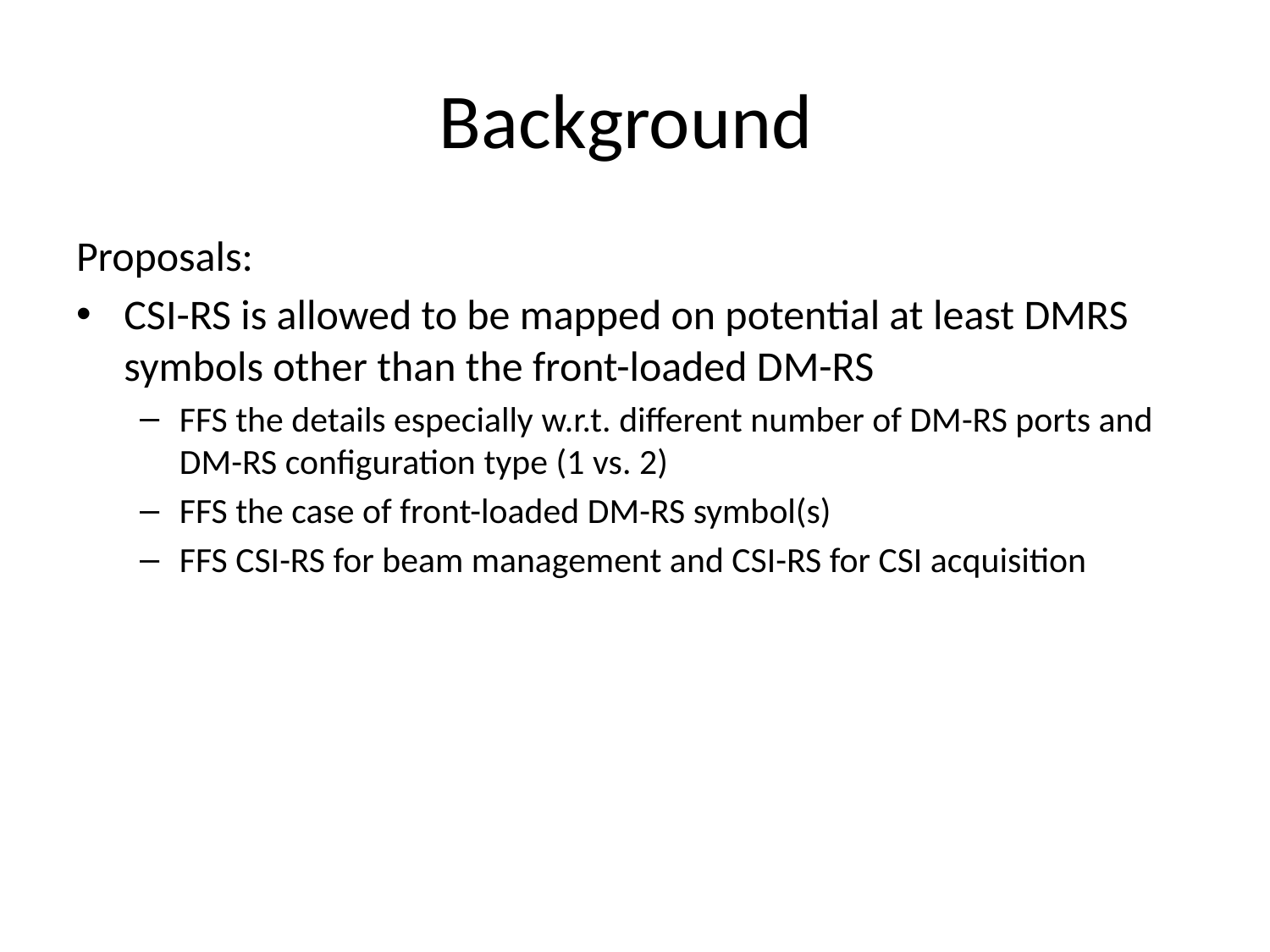

# Background
Proposals:
CSI-RS is allowed to be mapped on potential at least DMRS symbols other than the front-loaded DM-RS
FFS the details especially w.r.t. different number of DM-RS ports and DM-RS configuration type (1 vs. 2)
FFS the case of front-loaded DM-RS symbol(s)
FFS CSI-RS for beam management and CSI-RS for CSI acquisition